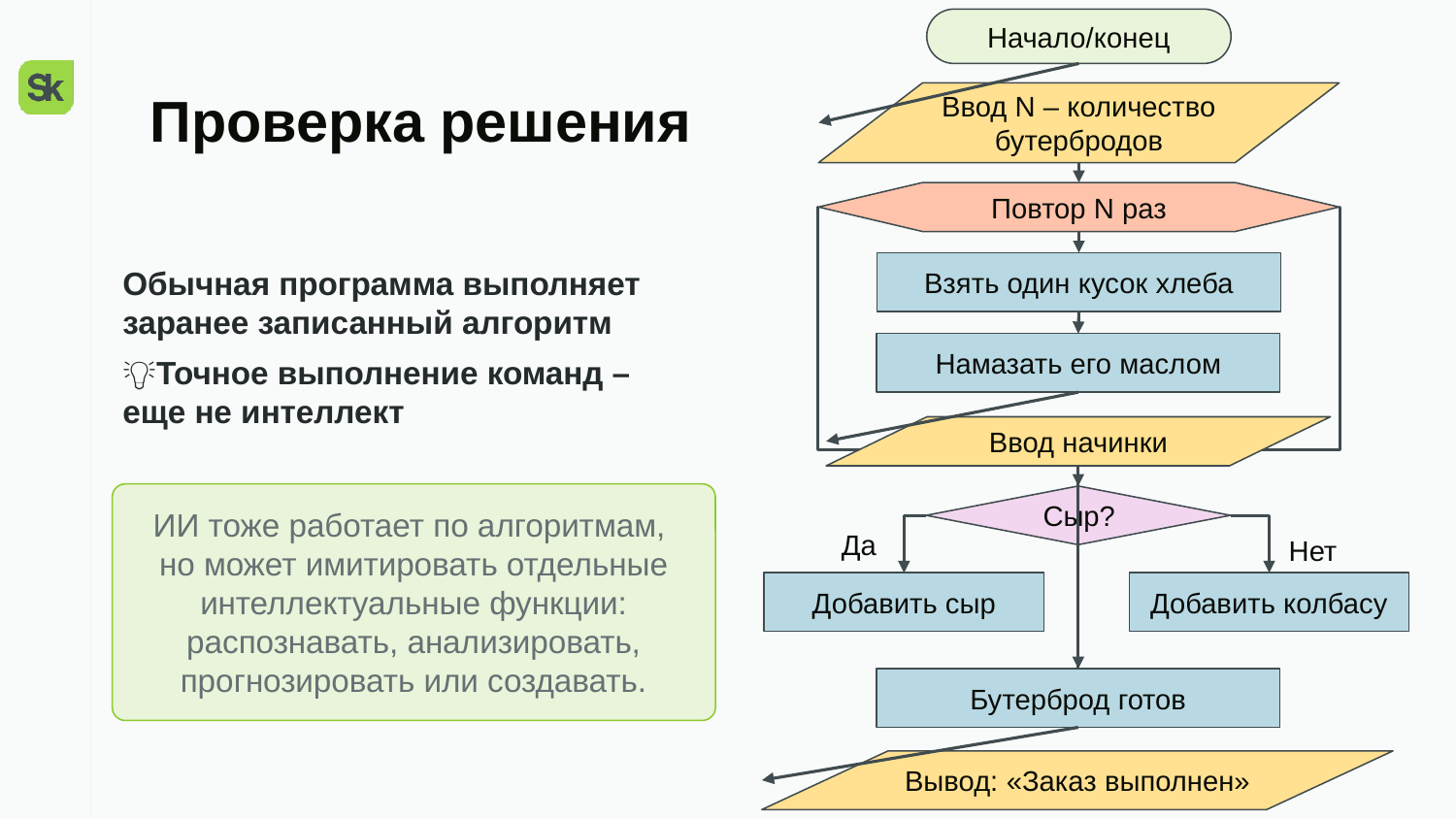

Начало/конец
# Проверка решения
Ввод N – количество бутербродов
Повтор N раз
Взять один кусок хлеба
Обычная программа выполняет заранее записанный алгоритм
💡Точное выполнение команд –
еще не интеллект
Намазать его маслом
Ввод начинки
ИИ тоже работает по алгоритмам,
но может имитировать отдельные интеллектуальные функции: распознавать, анализировать, прогнозировать или создавать.
Сыр?
Да
Нет
Добавить сыр
Добавить колбасу
Бутерброд готов
Вывод: «Заказ выполнен»